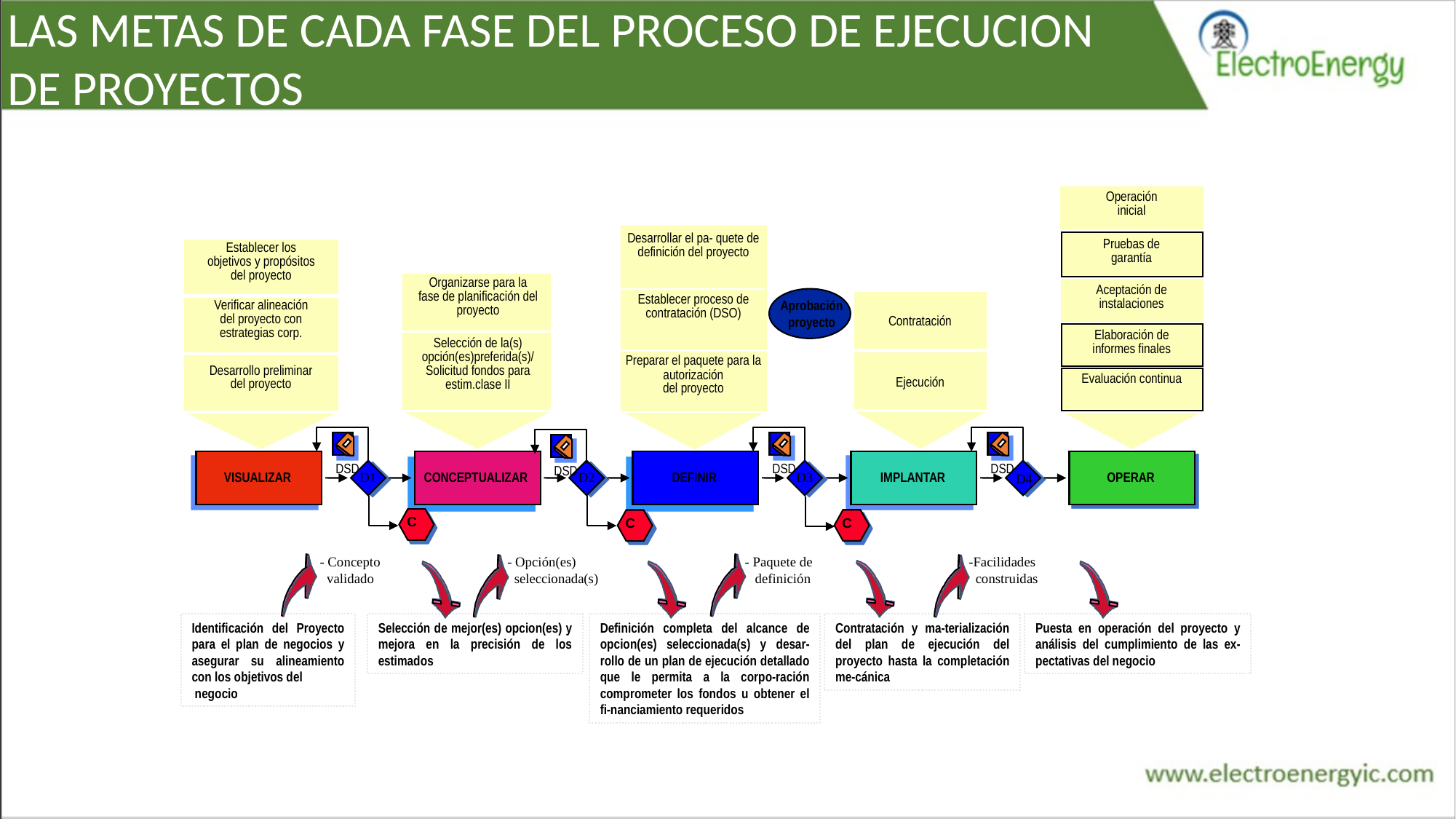

LAS METAS DE CADA FASE DEL PROCESO DE EJECUCION DE PROYECTOS

Operación
inicial

Pruebas de
garantía

Aceptación de
instalaciones

Elaboración de informes finales

Evaluación continua

DSD

OPERAR

Puesta en operación del proyecto y análisis del cumplimiento de las ex-pectativas del negocio

Desarrollar el pa- quete de definición del proyecto
Establecer proceso de contratación (DSO)
Preparar el paquete para la autorización
del proyecto
Aprobación
proyecto

DSD

C

D3
DEFINIR

- Paquete de
   definición

Definición completa del alcance de opcion(es) seleccionada(s) y desar-rollo de un plan de ejecución detallado que le permita a la corpo-ración comprometer los fondos u obtener el fi-nanciamiento requeridos
Establecer los
objetivos y propósitos
del proyecto

Verificar alineación
del proyecto con estrategias corp.
Desarrollo preliminar
del proyecto

VISUALIZAR

- Concepto
  validado

Identificación del Proyecto para el plan de negocios y asegurar su alineamiento con los objetivos del
 negocio

D1
Organizarse para la
fase de planificación del proyecto

Selección de la(s)
opción(es)preferida(s)/
Solicitud fondos para
estim.clase II

DSD

C

D2
CONCEPTUALIZAR

 - Opción(es)
   seleccionada(s)

Selección de mejor(es) opcion(es) y mejora en la precisión de los estimados

Contratación
Ejecución

DSD

C

D4
IMPLANTAR

-Facilidades
  construidas

Contratación y ma-terialización del plan de ejecución del proyecto hasta la completación me-cánica